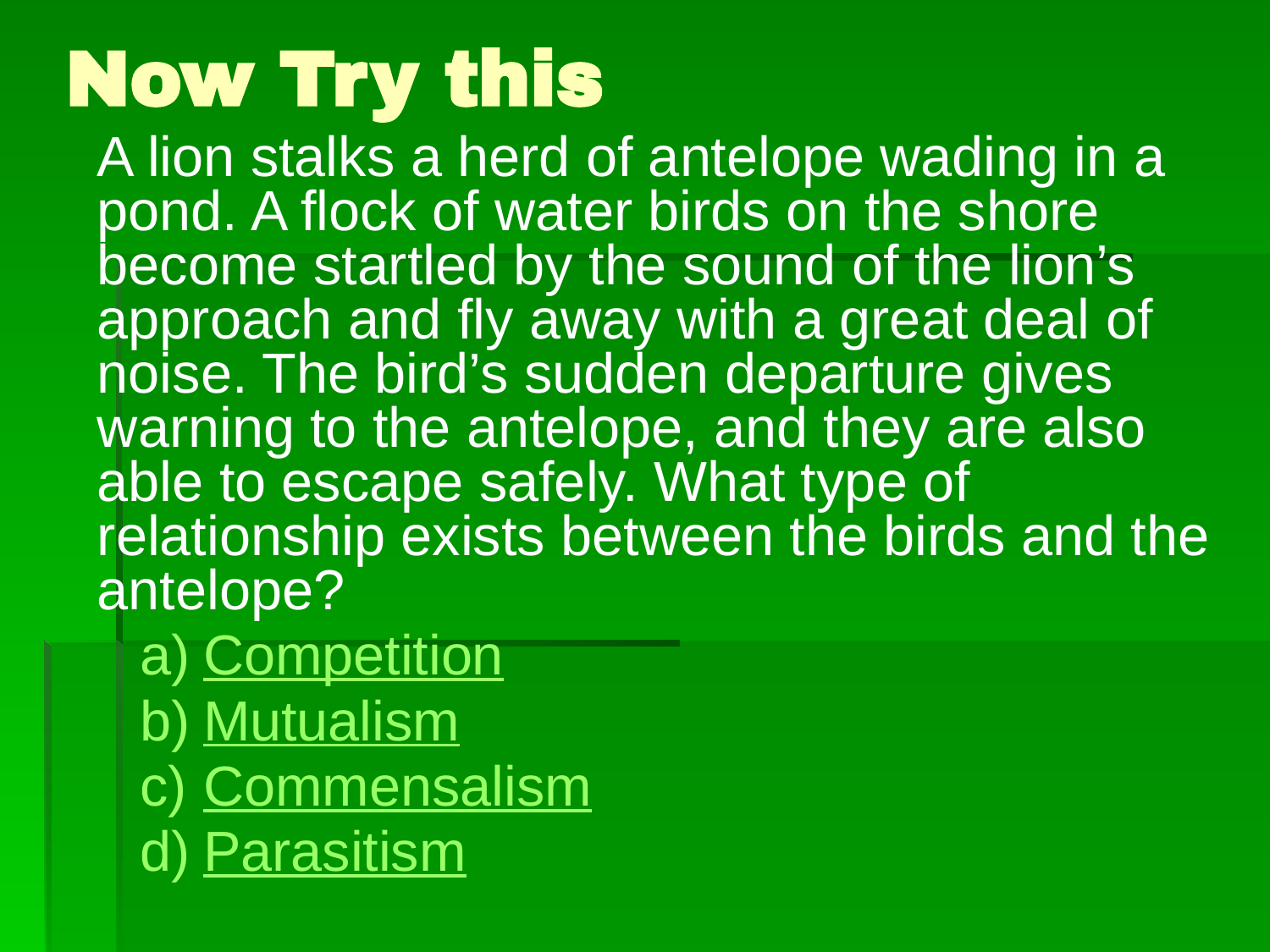

# Now Try this
	A lion stalks a herd of antelope wading in a pond. A flock of water birds on the shore become startled by the sound of the lion’s approach and fly away with a great deal of noise. The bird’s sudden departure gives warning to the antelope, and they are also able to escape safely. What type of relationship exists between the birds and the antelope?
Competition
Mutualism
Commensalism
Parasitism